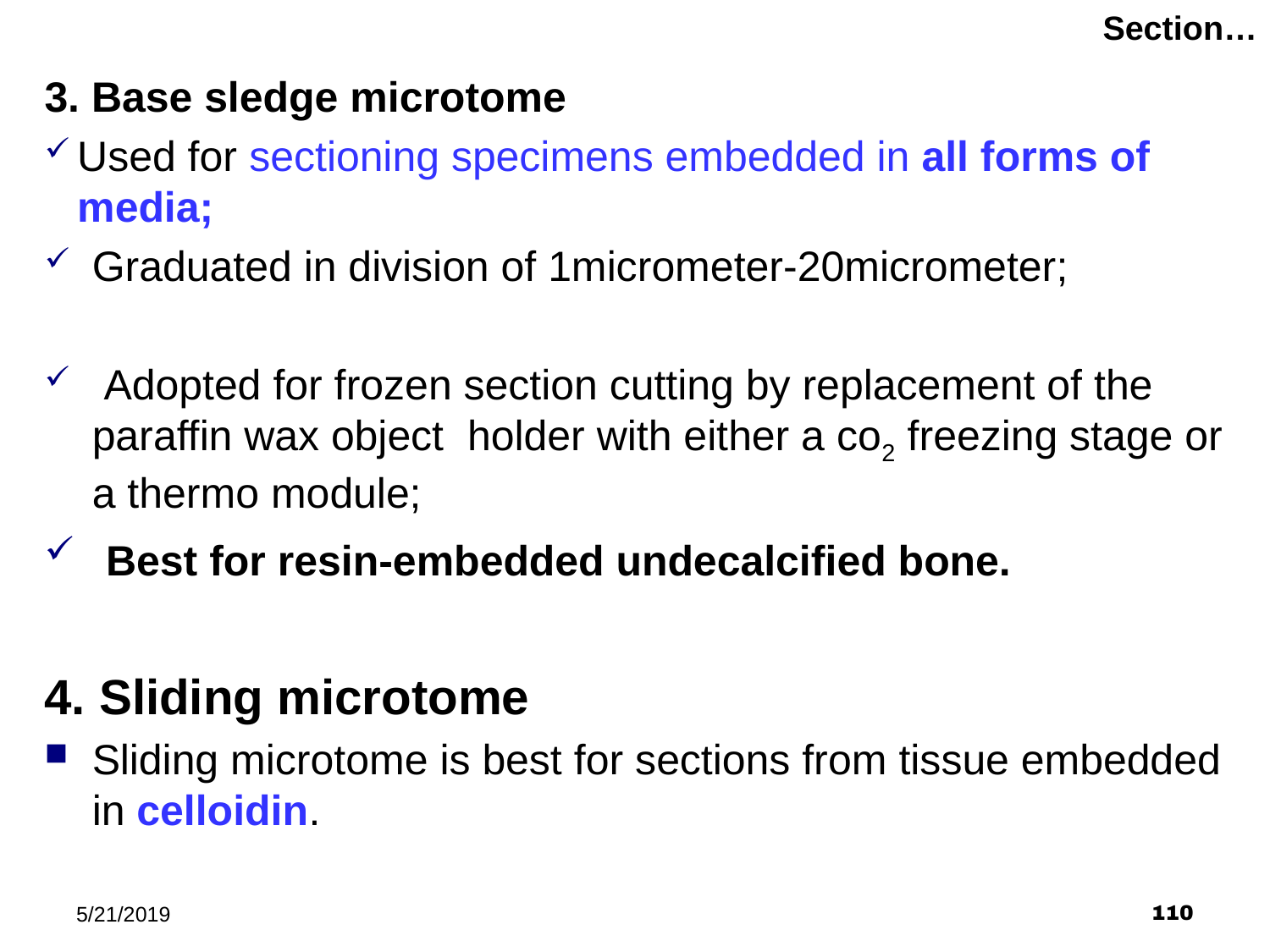

# Section…
3. Base sledge microtome
Used for sectioning specimens embedded in all forms of media;
Graduated in division of 1micrometer-20micrometer;

 Adopted for frozen section cutting by replacement of the paraffin wax object  holder with either a co2 freezing stage or a thermo module;
 Best for resin-embedded undecalcified bone.

4. Sliding microtome
Sliding microtome is best for sections from tissue embedded in celloidin.
5/21/2019
110